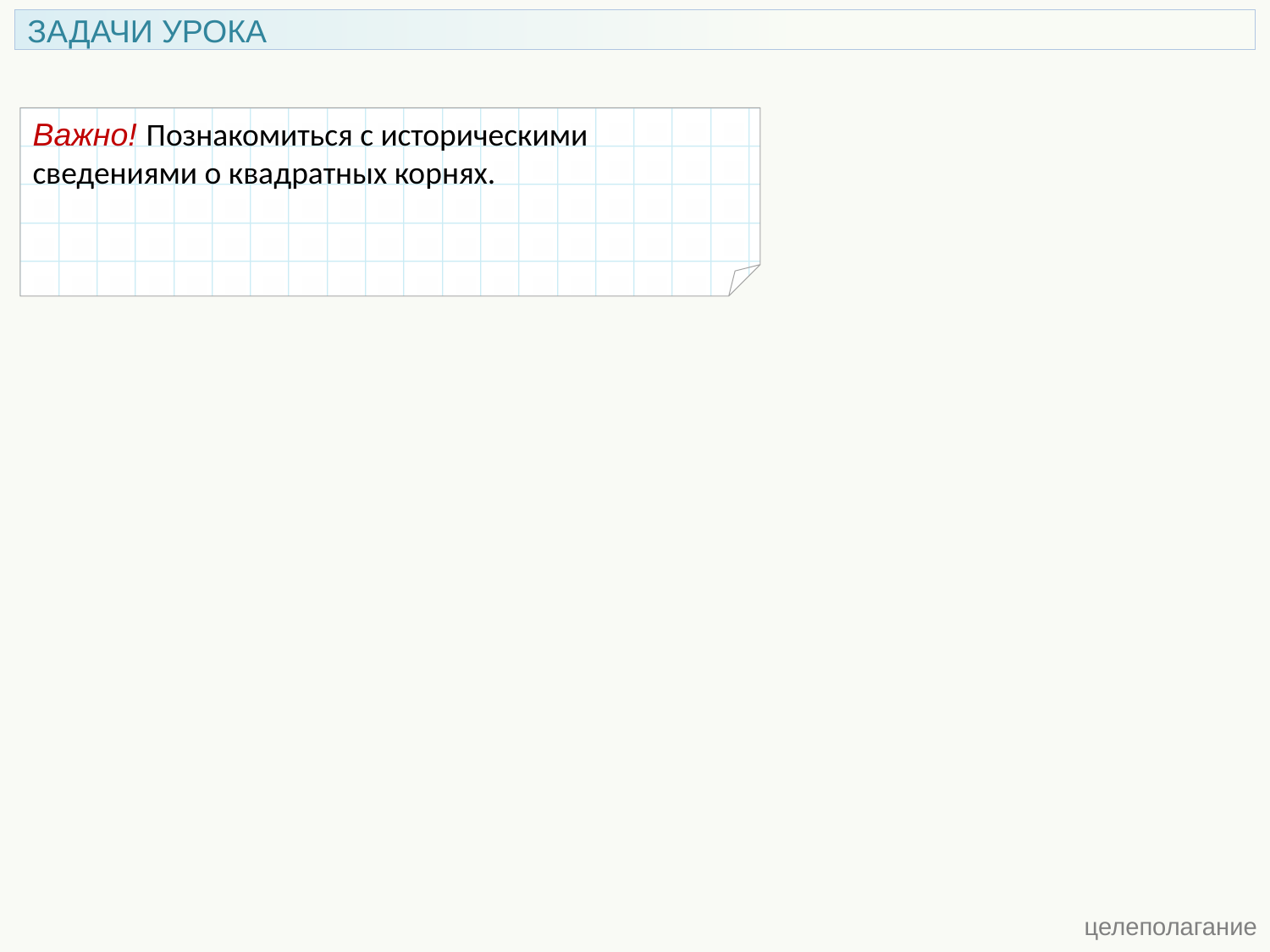

ЗАДАЧИ УРОКА

Важно! Познакомиться с историческими
сведениями о квадратных корнях.
  целеполагание